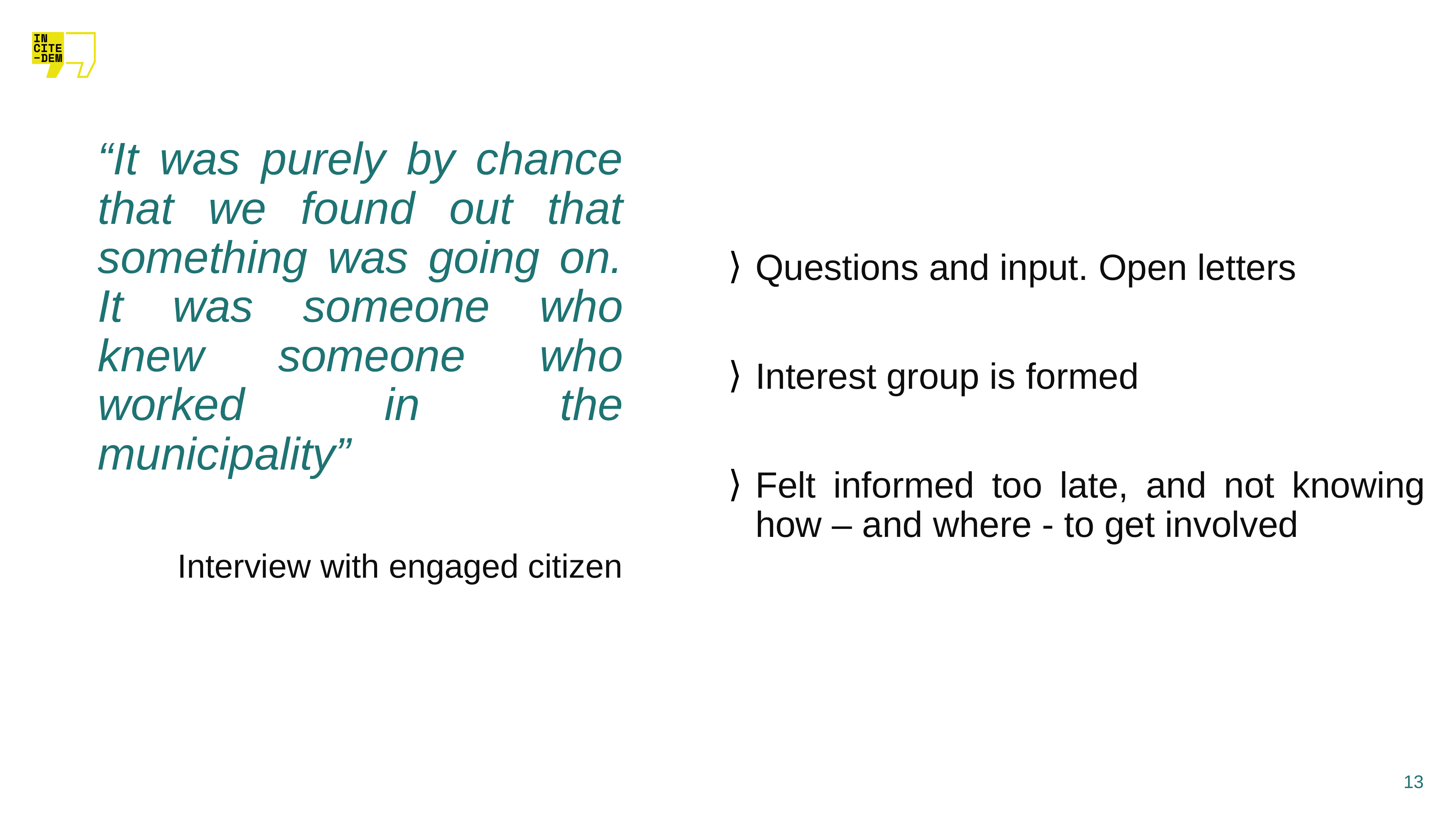

“It was purely by chance that we found out that something was going on. It was someone who knew someone who worked in the municipality”

Interview with engaged citizen

Questions and input. Open letters

Interest group is formed

Felt informed too late, and not knowing how – and where - to get involved